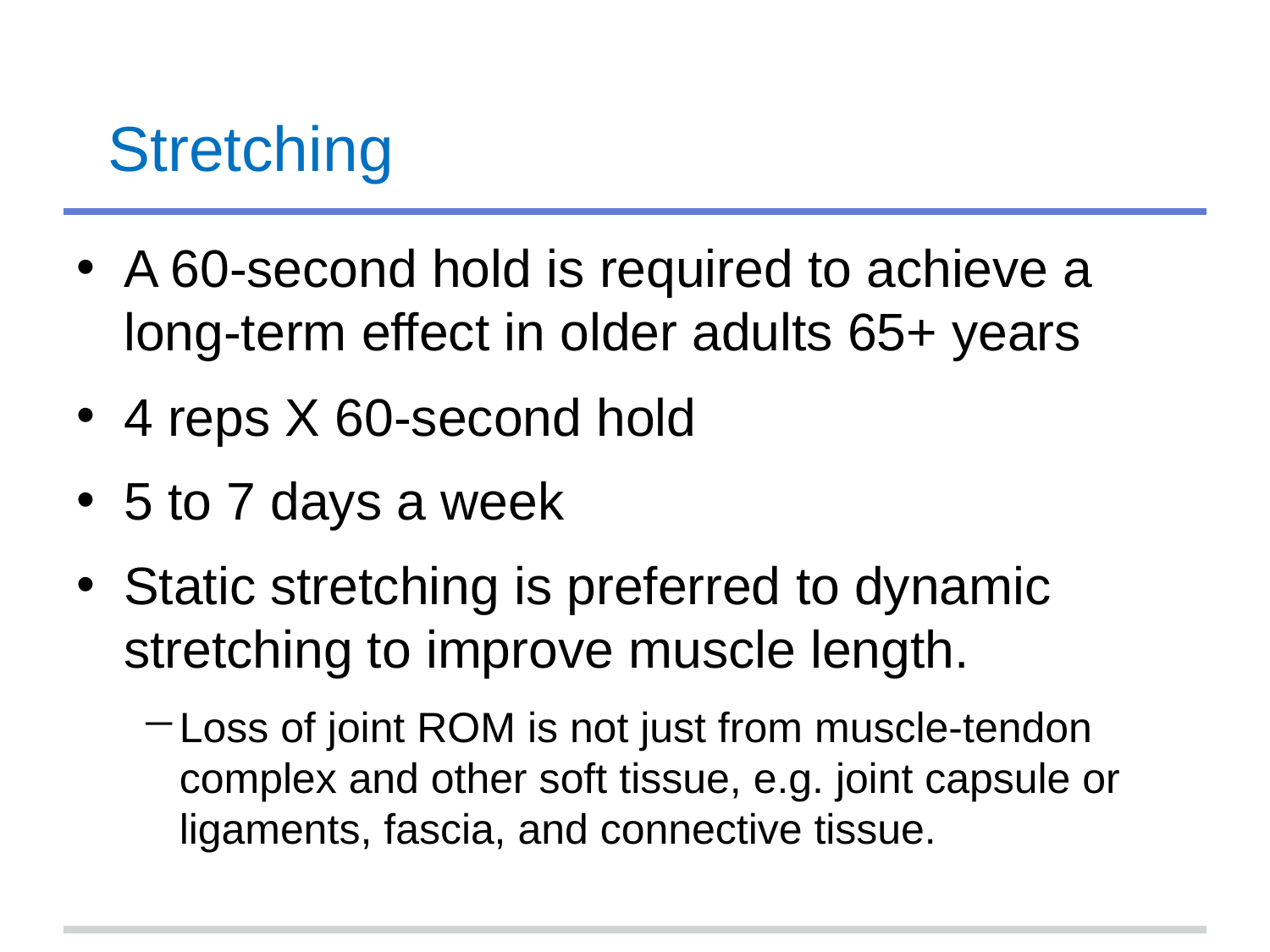

# Stretching
A 60-second hold is required to achieve a long-term effect in older adults 65+ years
4 reps X 60-second hold
5 to 7 days a week
Static stretching is preferred to dynamic stretching to improve muscle length.
Loss of joint ROM is not just from muscle-tendon complex and other soft tissue, e.g. joint capsule or ligaments, fascia, and connective tissue.